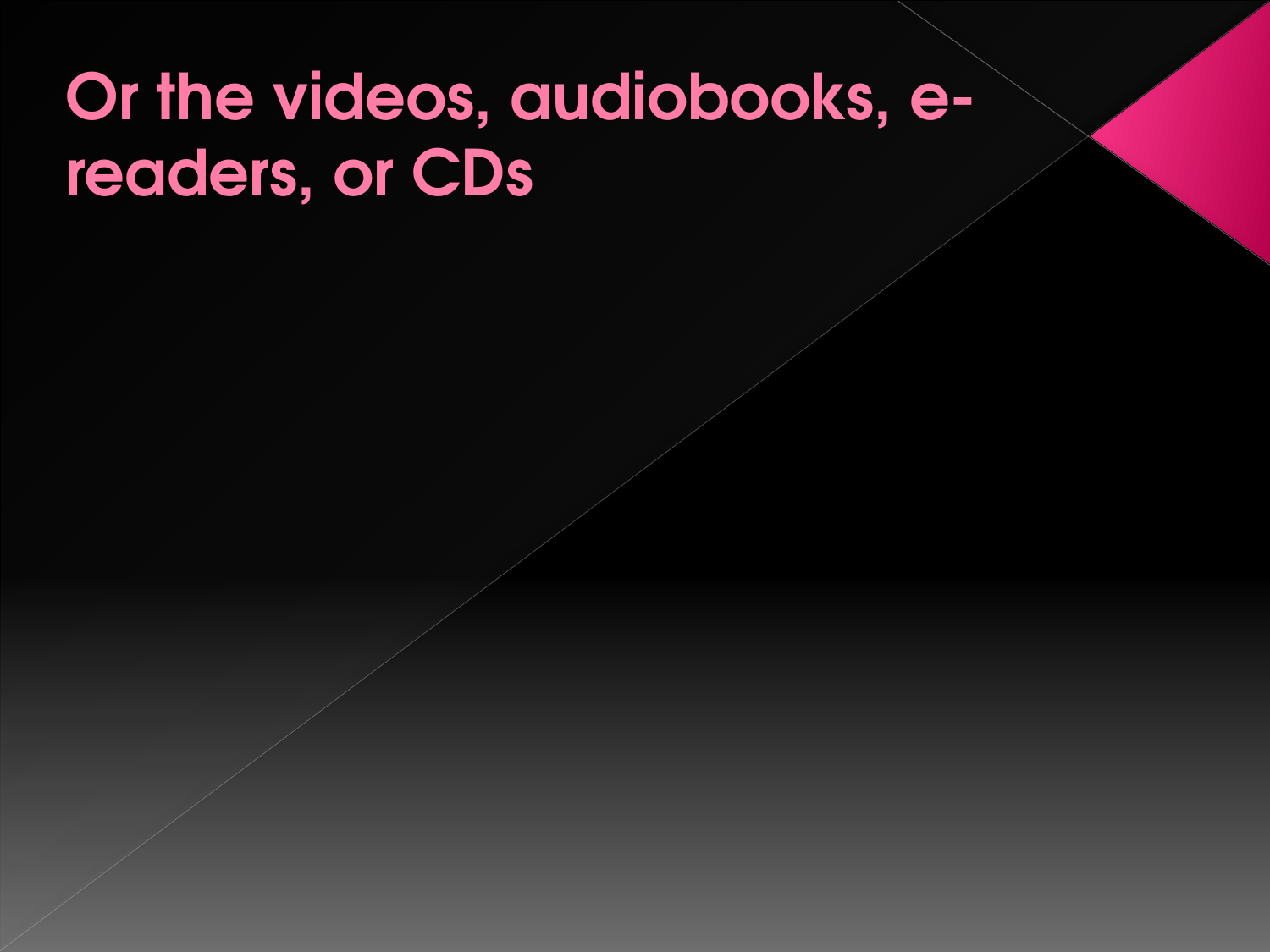

# Or the videos, audiobooks, e-readers, or CDs